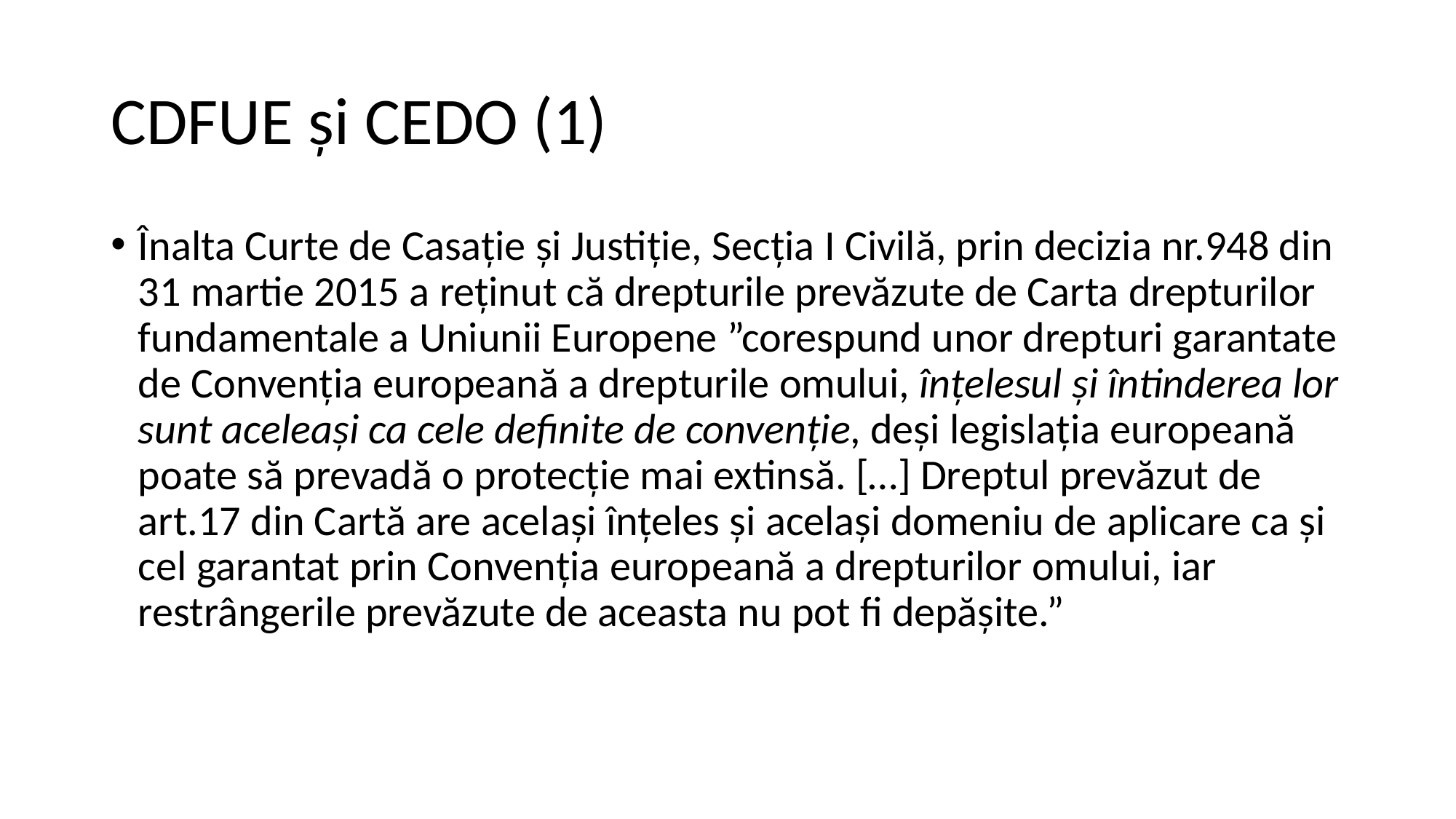

# CDFUE şi CEDO (1)
Înalta Curte de Casaţie şi Justiţie, Secţia I Civilă, prin decizia nr.948 din 31 martie 2015 a reţinut că drepturile prevăzute de Carta drepturilor fundamentale a Uniunii Europene ”corespund unor drepturi garantate de Convenţia europeană a drepturile omului, înţelesul şi întinderea lor sunt aceleaşi ca cele definite de convenţie, deşi legislaţia europeană poate să prevadă o protecţie mai extinsă. […] Dreptul prevăzut de art.17 din Cartă are acelaşi înţeles şi acelaşi domeniu de aplicare ca şi cel garantat prin Convenţia europeană a drepturilor omului, iar restrângerile prevăzute de aceasta nu pot fi depăşite.”